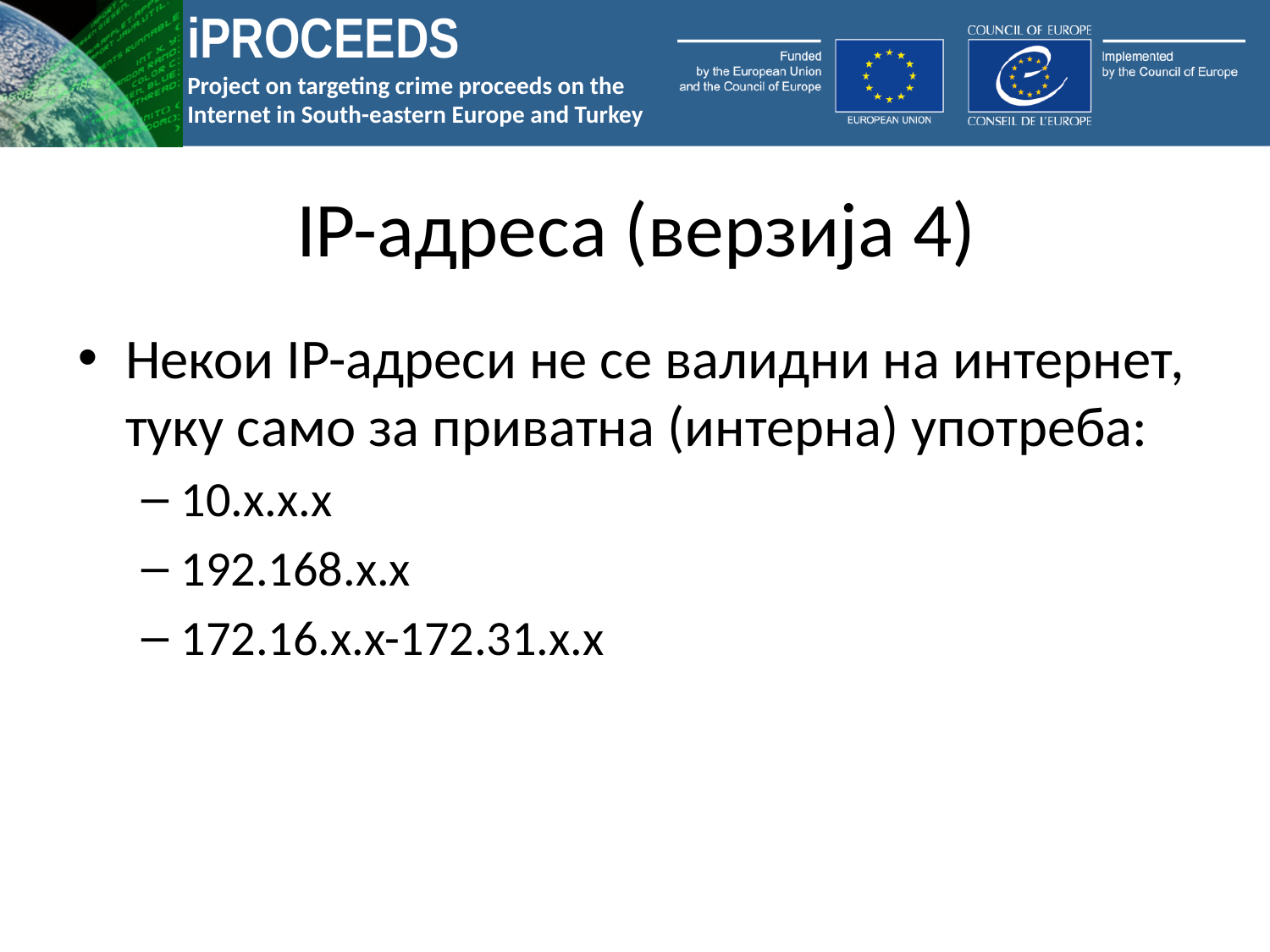

# IP-адреса (верзија 4)
Некои IP-адреси не се валидни на интернет, туку само за приватна (интерна) употреба:
10.x.x.x
192.168.x.x
172.16.x.x-172.31.x.x